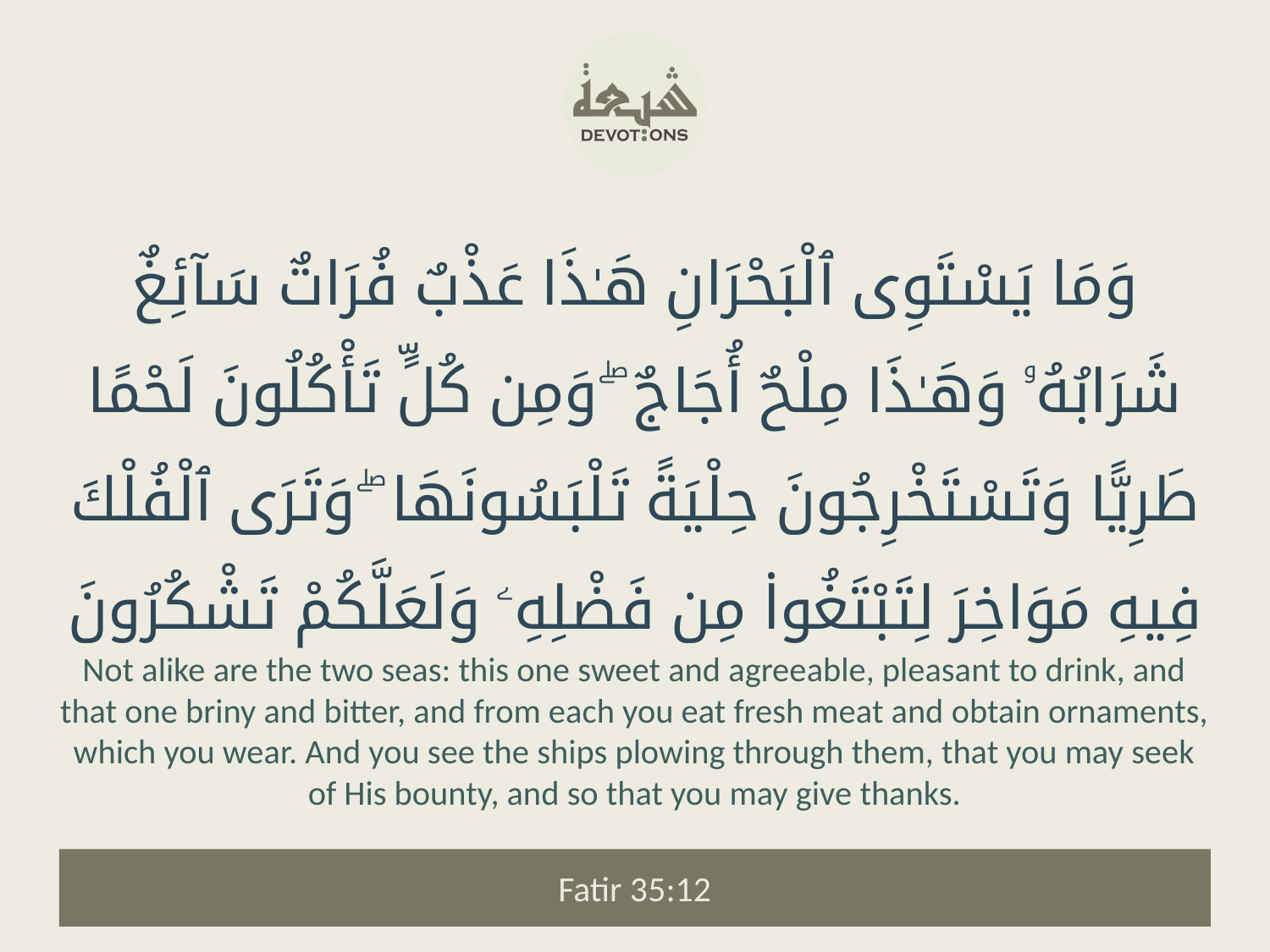

وَمَا يَسْتَوِى ٱلْبَحْرَانِ هَـٰذَا عَذْبٌ فُرَاتٌ سَآئِغٌ شَرَابُهُۥ وَهَـٰذَا مِلْحٌ أُجَاجٌ ۖ وَمِن كُلٍّ تَأْكُلُونَ لَحْمًا طَرِيًّا وَتَسْتَخْرِجُونَ حِلْيَةً تَلْبَسُونَهَا ۖ وَتَرَى ٱلْفُلْكَ فِيهِ مَوَاخِرَ لِتَبْتَغُوا۟ مِن فَضْلِهِۦ وَلَعَلَّكُمْ تَشْكُرُونَ
Not alike are the two seas: this one sweet and agreeable, pleasant to drink, and that one briny and bitter, and from each you eat fresh meat and obtain ornaments, which you wear. And you see the ships plowing through them, that you may seek of His bounty, and so that you may give thanks.
Fatir 35:12